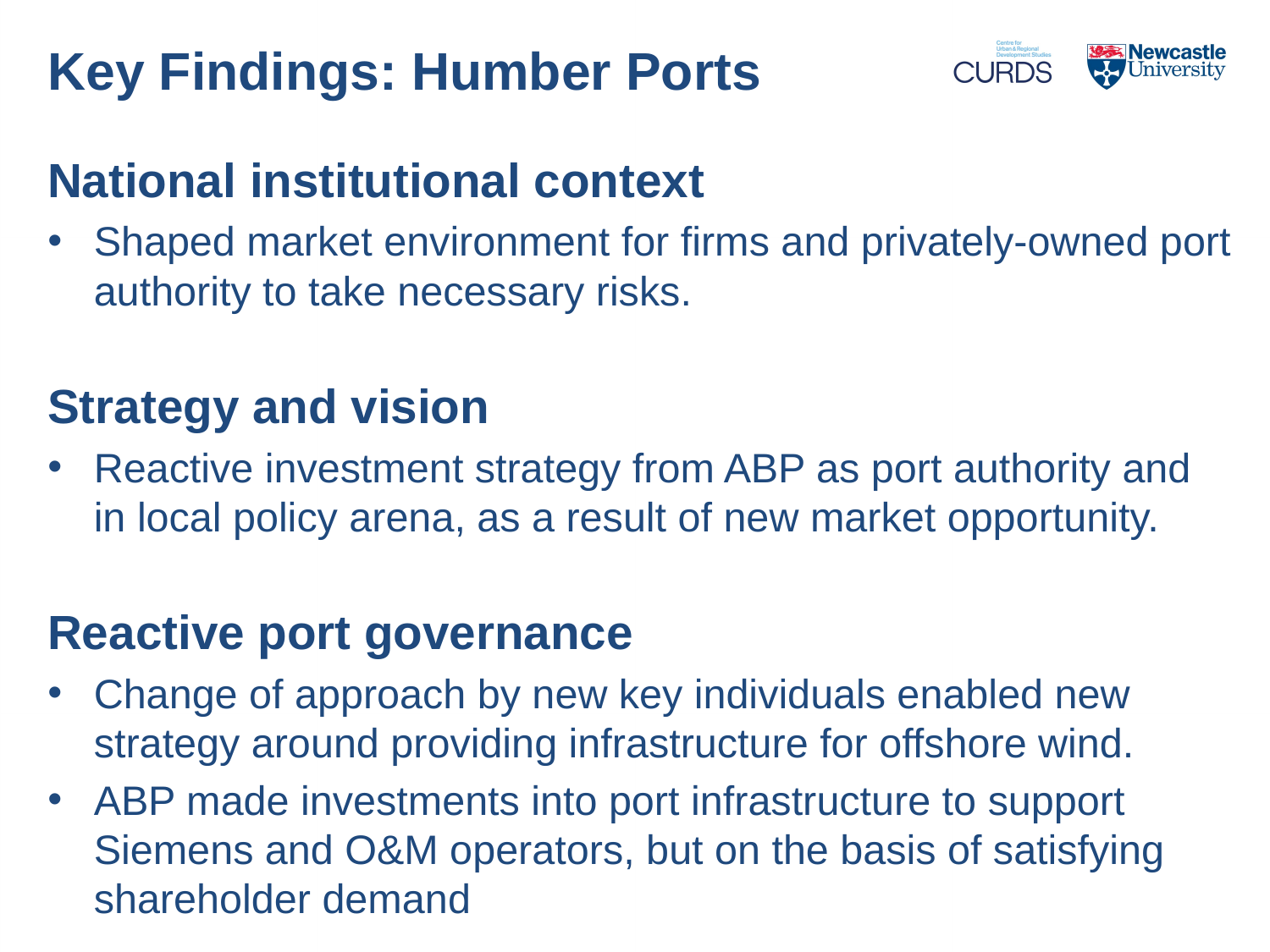

# Key Findings: Humber Ports
National institutional context
Shaped market environment for firms and privately-owned port authority to take necessary risks.

Strategy and vision
Reactive investment strategy from ABP as port authority and in local policy arena, as a result of new market opportunity.

Reactive port governance
Change of approach by new key individuals enabled new strategy around providing infrastructure for offshore wind.
ABP made investments into port infrastructure to support Siemens and O&M operators, but on the basis of satisfying shareholder demand